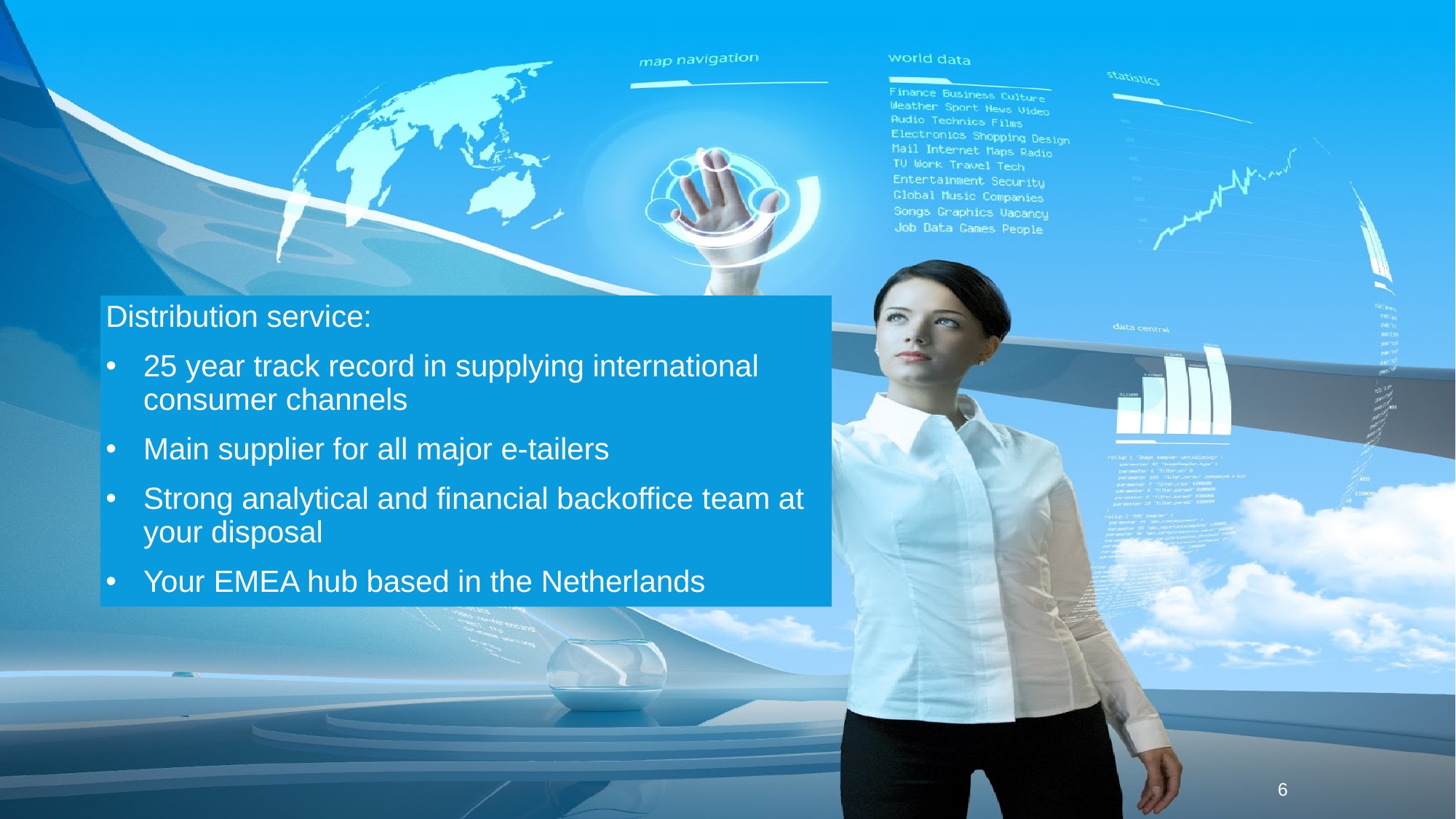

Distribution service:
25 year track record in supplying international consumer channels
Main supplier for all major e-tailers
Strong analytical and financial backoffice team at your disposal
Your EMEA hub based in the Netherlands
6